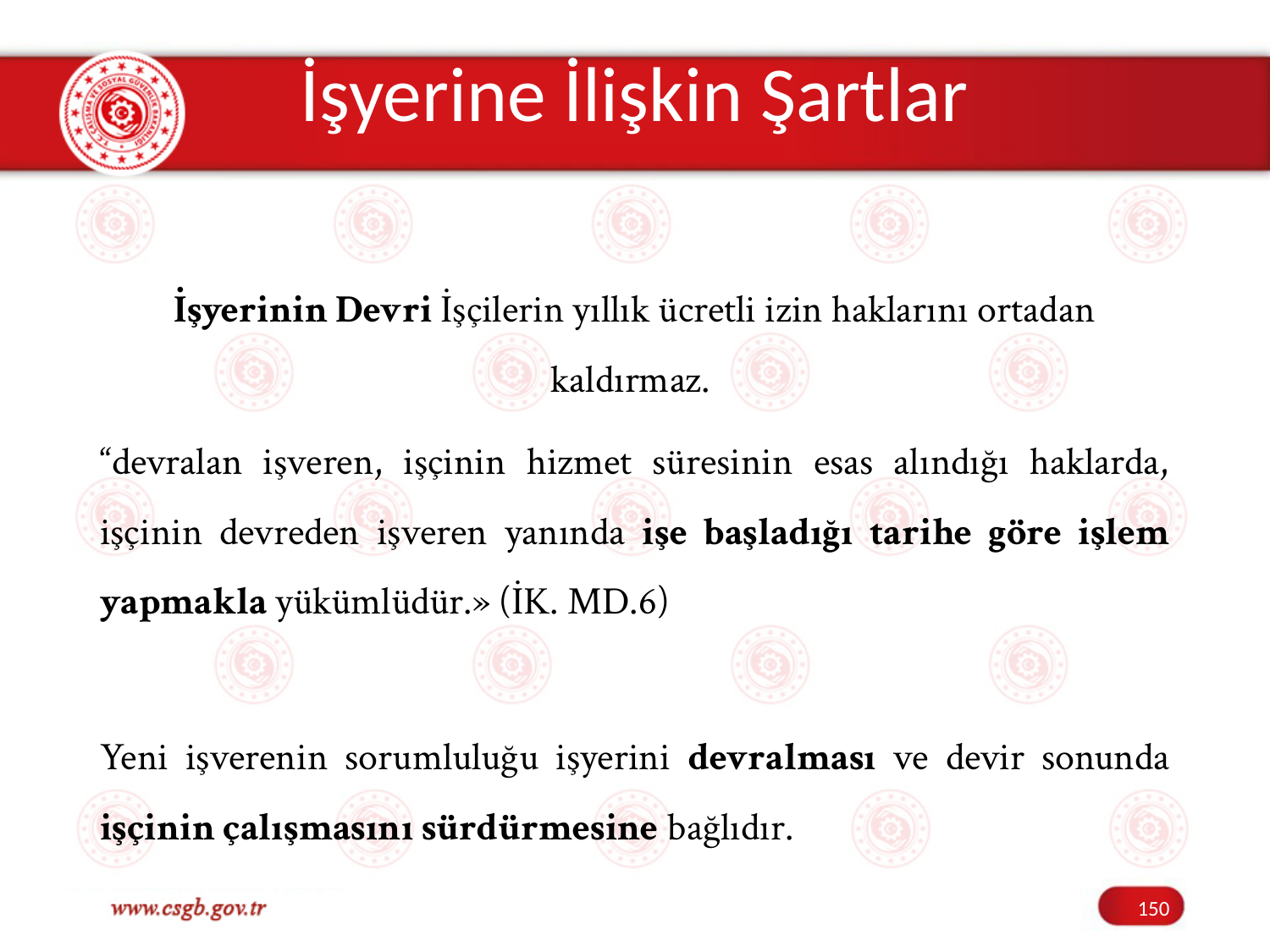

# İşyerine İlişkin Şartlar
İşyerinin Devri İşçilerin yıllık ücretli izin haklarını ortadan kaldırmaz.
“devralan işveren, işçinin hizmet süresinin esas alındığı haklarda, işçinin devreden işveren yanında işe başladığı tarihe göre işlem yapmakla yükümlüdür.» (İK. MD.6)

Yeni işverenin sorumluluğu işyerini devralması ve devir sonunda işçinin çalışmasını sürdürmesine bağlıdır.

150